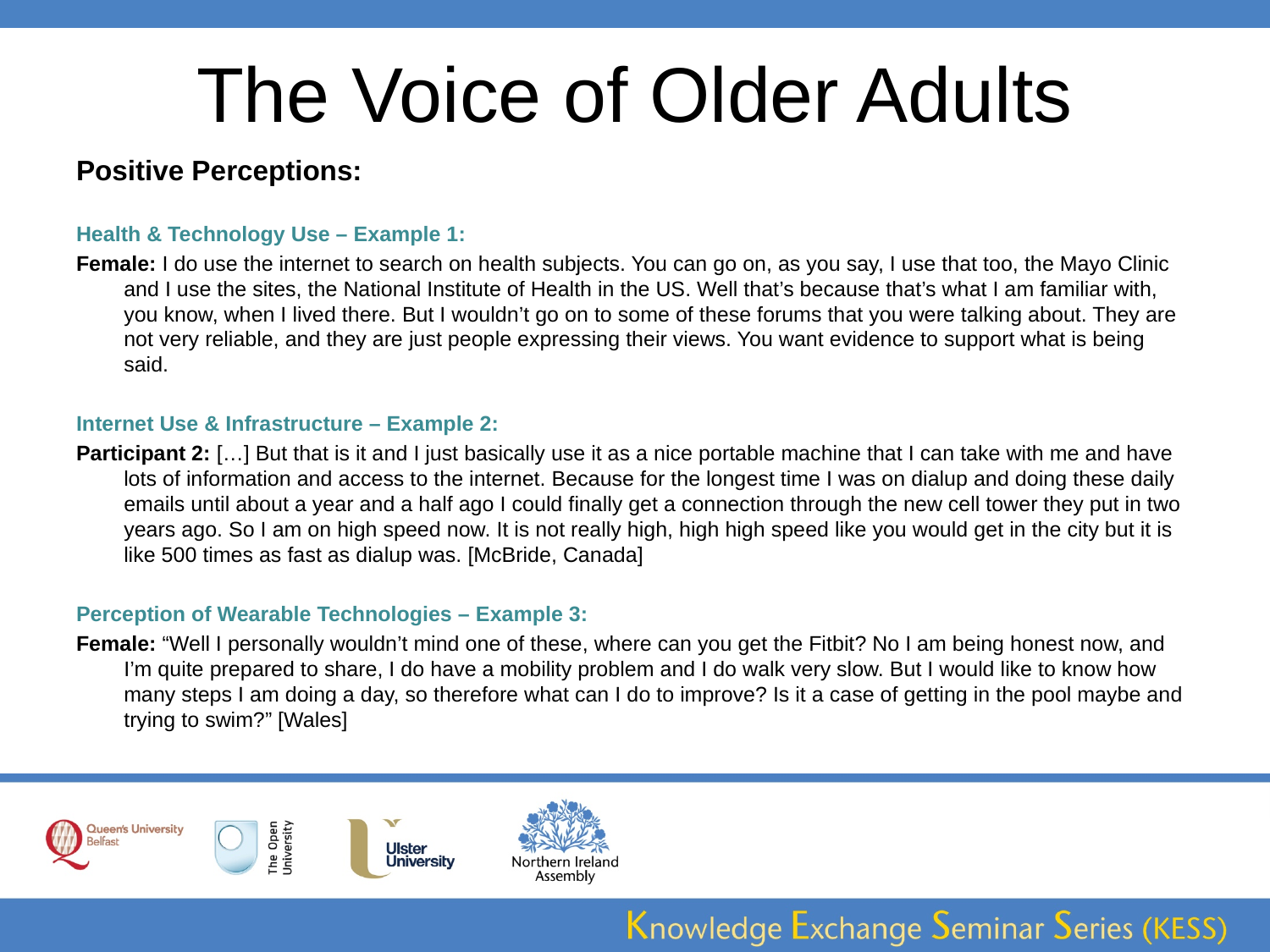

# The Voice of Older Adults
Positive Perceptions:

Health & Technology Use – Example 1:
Female: I do use the internet to search on health subjects. You can go on, as you say, I use that too, the Mayo Clinic and I use the sites, the National Institute of Health in the US. Well that’s because that’s what I am familiar with, you know, when I lived there. But I wouldn’t go on to some of these forums that you were talking about. They are not very reliable, and they are just people expressing their views. You want evidence to support what is being said.

Internet Use & Infrastructure – Example 2:
Participant 2: […] But that is it and I just basically use it as a nice portable machine that I can take with me and have lots of information and access to the internet. Because for the longest time I was on dialup and doing these daily emails until about a year and a half ago I could finally get a connection through the new cell tower they put in two years ago. So I am on high speed now. It is not really high, high high speed like you would get in the city but it is like 500 times as fast as dialup was. [McBride, Canada]

Perception of Wearable Technologies – Example 3:
Female: “Well I personally wouldn’t mind one of these, where can you get the Fitbit? No I am being honest now, and I’m quite prepared to share, I do have a mobility problem and I do walk very slow. But I would like to know how many steps I am doing a day, so therefore what can I do to improve? Is it a case of getting in the pool maybe and trying to swim?” [Wales]